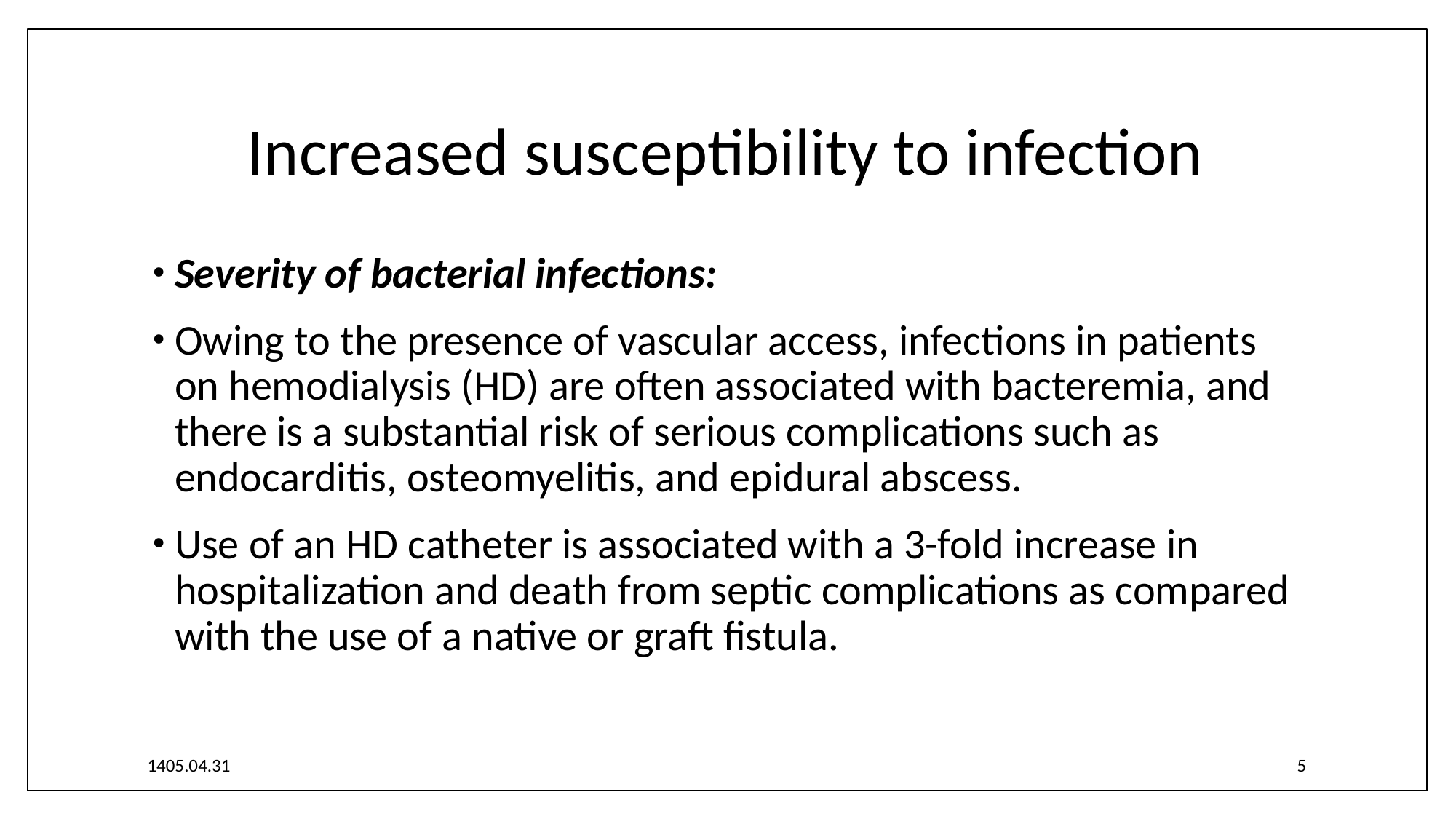

# Increased susceptibility to infection
Severity of bacterial infections:
Owing to the presence of vascular access, infections in patients on hemodialysis (HD) are often associated with bacteremia, and there is a substantial risk of serious complications such as endocarditis, osteomyelitis, and epidural abscess.
Use of an HD catheter is associated with a 3-fold increase in hospitalization and death from septic complications as compared with the use of a native or graft fistula.
1405.04.31
5